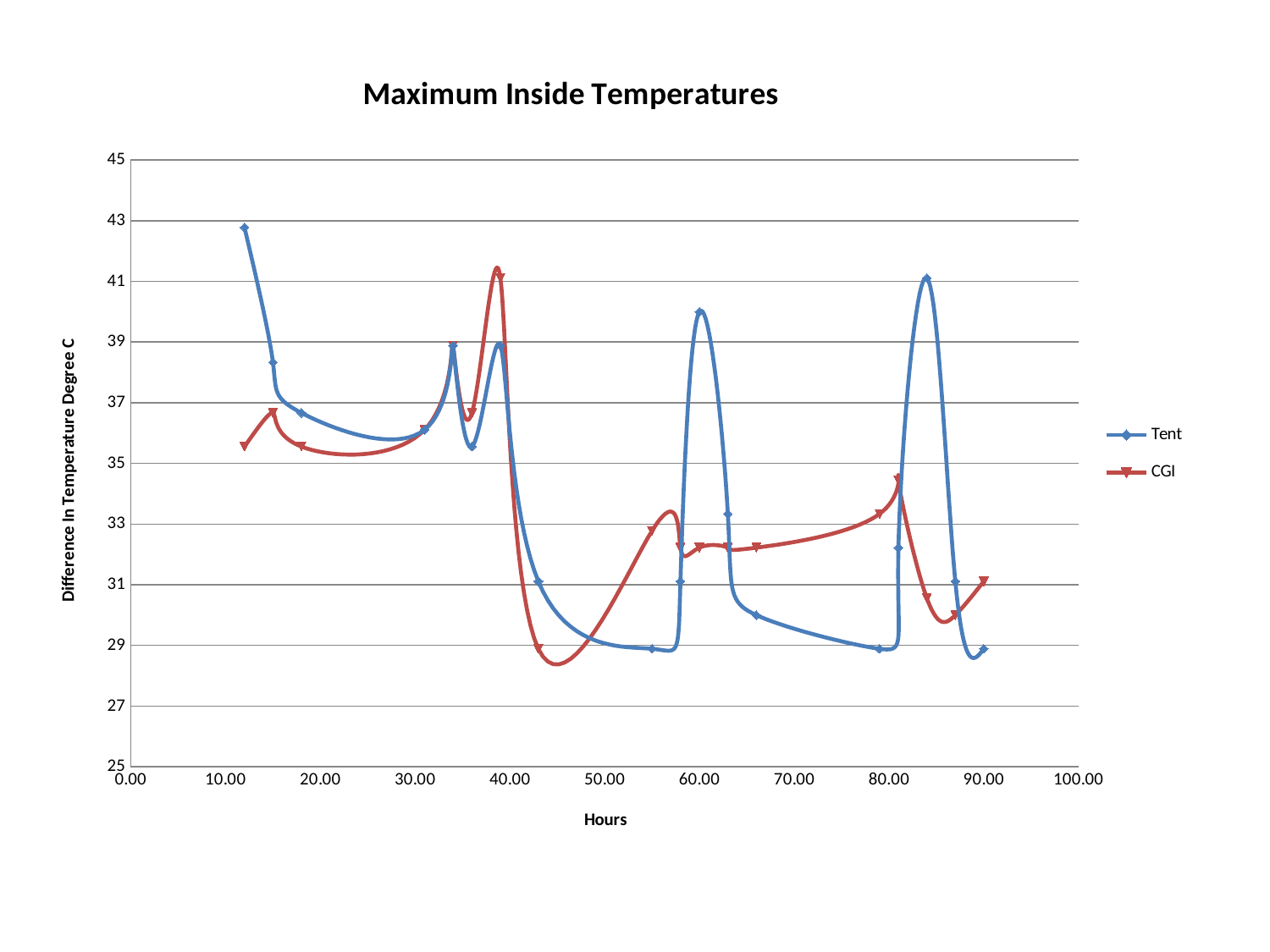

### Chart: Maximum Inside Temperatures

| Category |  |  |
|---|---|---|